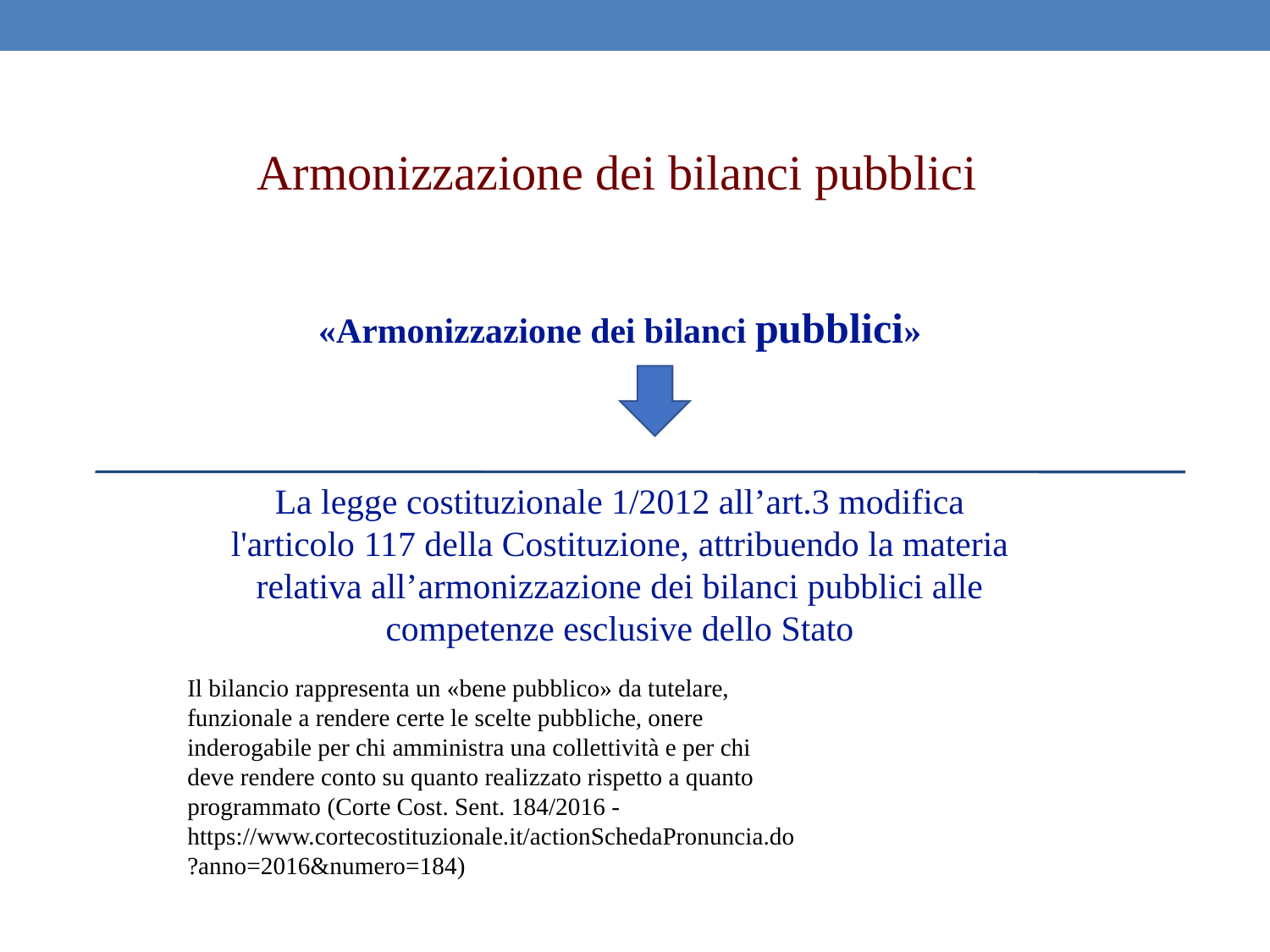

Armonizzazione dei bilanci pubblici
«Armonizzazione dei bilanci pubblici»

La legge costituzionale 1/2012 all’art.3 modifica l'articolo 117 della Costituzione, attribuendo la materia relativa all’armonizzazione dei bilanci pubblici alle competenze esclusive dello Stato

Il bilancio rappresenta un «bene pubblico» da tutelare, funzionale a rendere certe le scelte pubbliche, onere inderogabile per chi amministra una collettività e per chi deve rendere conto su quanto realizzato rispetto a quanto programmato (Corte Cost. Sent. 184/2016 - https://www.cortecostituzionale.it/actionSchedaPronuncia.do?anno=2016&numero=184)